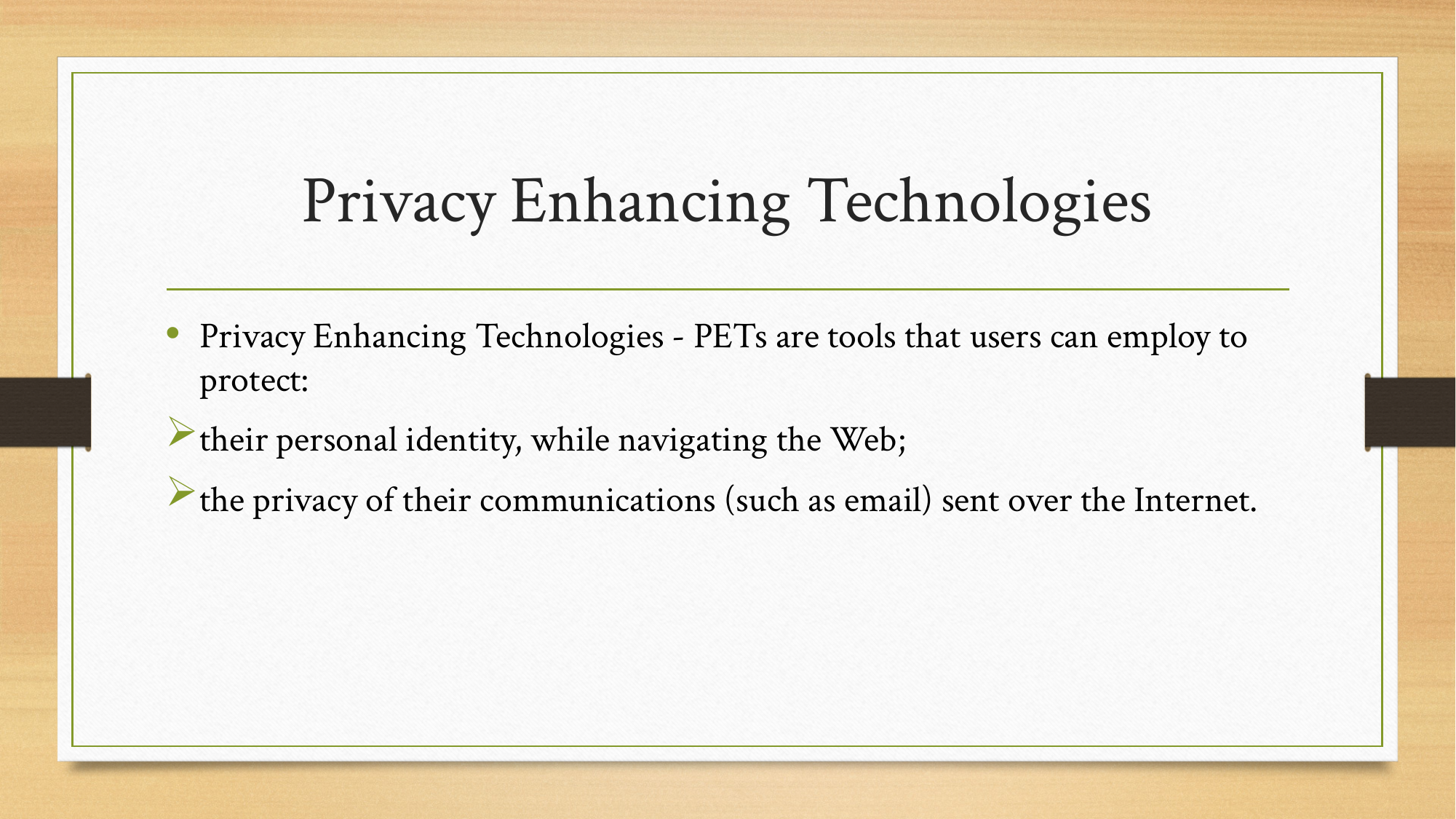

# Privacy Enhancing Technologies
Privacy Enhancing Technologies - PETs are tools that users can employ to protect:
their personal identity, while navigating the Web;
the privacy of their communications (such as email) sent over the Internet.